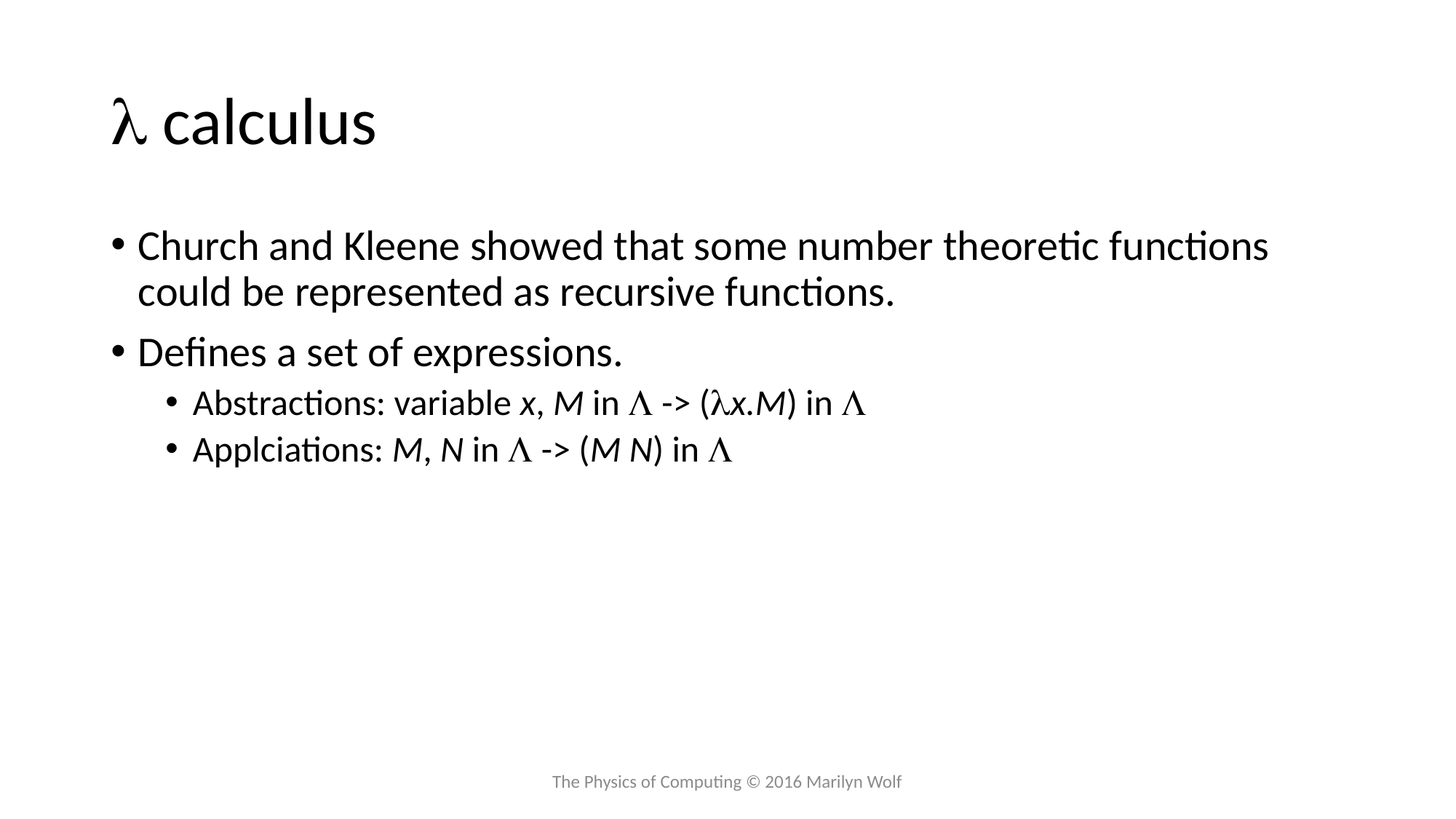

# λ calculus
Church and Kleene showed that some number theoretic functions could be represented as recursive functions.
Defines a set of expressions.
Abstractions: variable x, M in Λ -> (λx.M) in Λ
Applciations: M, N in Λ -> (M N) in Λ
The Physics of Computing © 2016 Marilyn Wolf